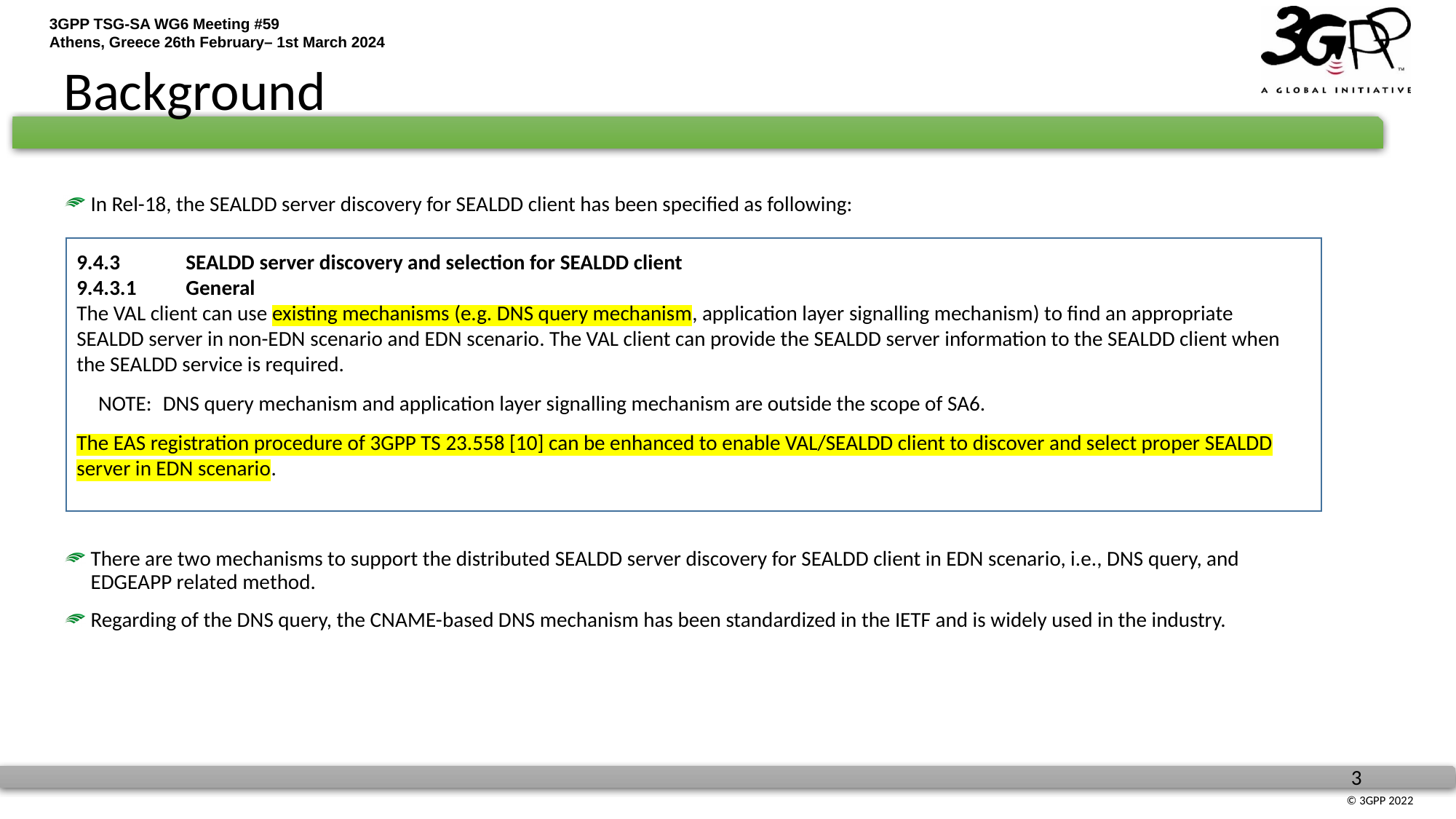

# Background
In Rel-18, the SEALDD server discovery for SEALDD client has been specified as following:

9.4.3	SEALDD server discovery and selection for SEALDD client
9.4.3.1	General
The VAL client can use existing mechanisms (e.g. DNS query mechanism, application layer signalling mechanism) to find an appropriate SEALDD server in non-EDN scenario and EDN scenario. The VAL client can provide the SEALDD server information to the SEALDD client when the SEALDD service is required.
NOTE:	DNS query mechanism and application layer signalling mechanism are outside the scope of SA6.
The EAS registration procedure of 3GPP TS 23.558 [10] can be enhanced to enable VAL/SEALDD client to discover and select proper SEALDD server in EDN scenario.
There are two mechanisms to support the distributed SEALDD server discovery for SEALDD client in EDN scenario, i.e., DNS query, and EDGEAPP related method.
Regarding of the DNS query, the CNAME-based DNS mechanism has been standardized in the IETF and is widely used in the industry.